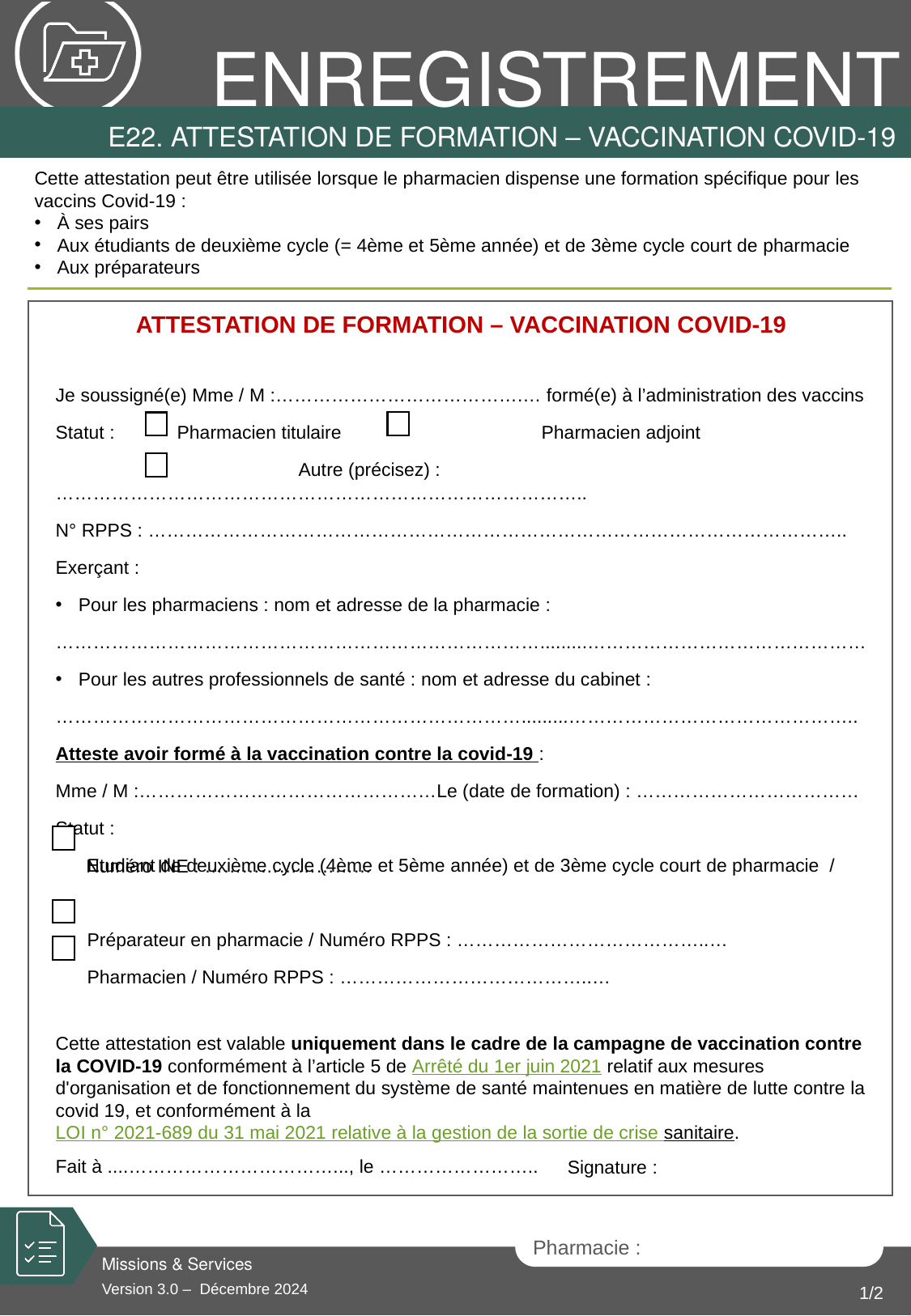

# E22. ATTESTATION DE FORMATION – Vaccination covid-19
Cette attestation peut être utilisée lorsque le pharmacien dispense une formation spécifique pour les vaccins Covid-19 :
À ses pairs
Aux étudiants de deuxième cycle (= 4ème et 5ème année) et de 3ème cycle court de pharmacie
Aux préparateurs

ATTESTATION DE FORMATION – VACCINATION COVID-19

Je soussigné(e) Mme / M :………………………………….… formé(e) à l’administration des vaccins
Statut : 	Pharmacien titulaire 		Pharmacien adjoint
		Autre (précisez) : …………………………………………………………………………..
N° RPPS : …………………………………………………………………………………………………..
Exerçant :
Pour les pharmaciens : nom et adresse de la pharmacie :
…………………………………………………………………….........………………………………………
Pour les autres professionnels de santé : nom et adresse du cabinet :
………………………………………………………………….........………………………………………..
Atteste avoir formé à la vaccination contre la covid-19 :
Mme / M :…………………………………………Le (date de formation) : ………………………………
Statut :
      Etudiant de deuxième cycle (4ème et 5ème année) et de 3ème cycle court de pharmacie  /

      Préparateur en pharmacie / Numéro RPPS : …………………………………..…
      Pharmacien / Numéro RPPS : …………………………………..…

Cette attestation est valable uniquement dans le cadre de la campagne de vaccination contre la COVID-19 conformément à l’article 5 de Arrêté du 1er juin 2021 relatif aux mesures d'organisation et de fonctionnement du système de santé maintenues en matière de lutte contre la covid 19, et conformément à la LOI n° 2021-689 du 31 mai 2021 relative à la gestion de la sortie de crise sanitaire.

Numéro INE : ………………………

Fait à ....……………………………..., le ……………………..
Signature :
1/2